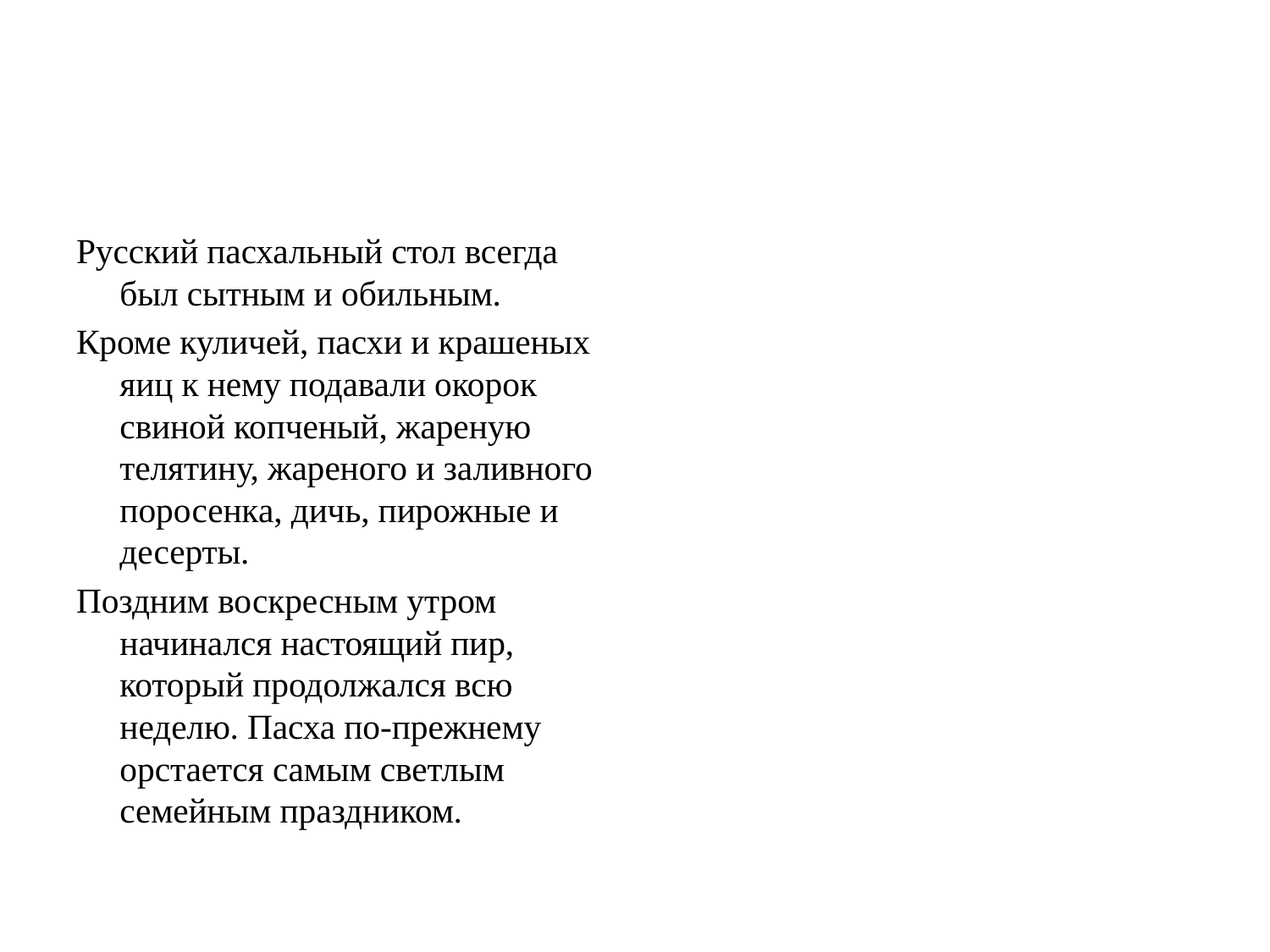

#
Русский пасхальный стол всегда был сытным и обильным.
Кроме куличей, пасхи и крашеных яиц к нему подавали окорок свиной копченый, жареную телятину, жареного и заливного поросенка, дичь, пирожные и десерты.
Поздним воскресным утром начинался настоящий пир, который продолжался всю неделю. Пасха по-прежнему орстается самым светлым семейным праздником.